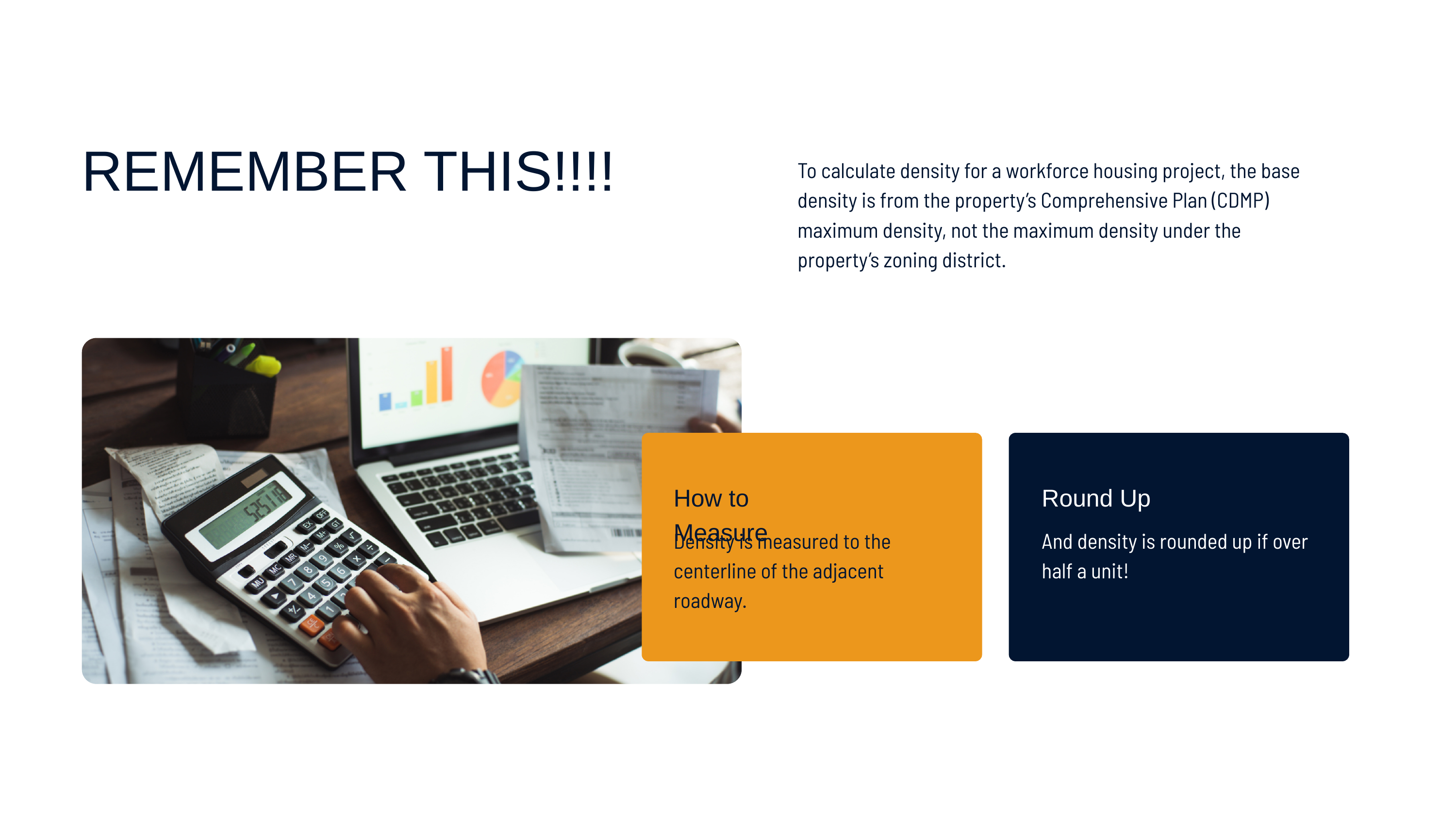

REMEMBER THIS!!!!

To calculate density for a workforce housing project, the base density is from the property’s Comprehensive Plan (CDMP) maximum density, not the maximum density under the property’s zoning district.

How to Measure
Round Up
Density is measured to the centerline of the adjacent roadway.
And density is rounded up if over half a unit!